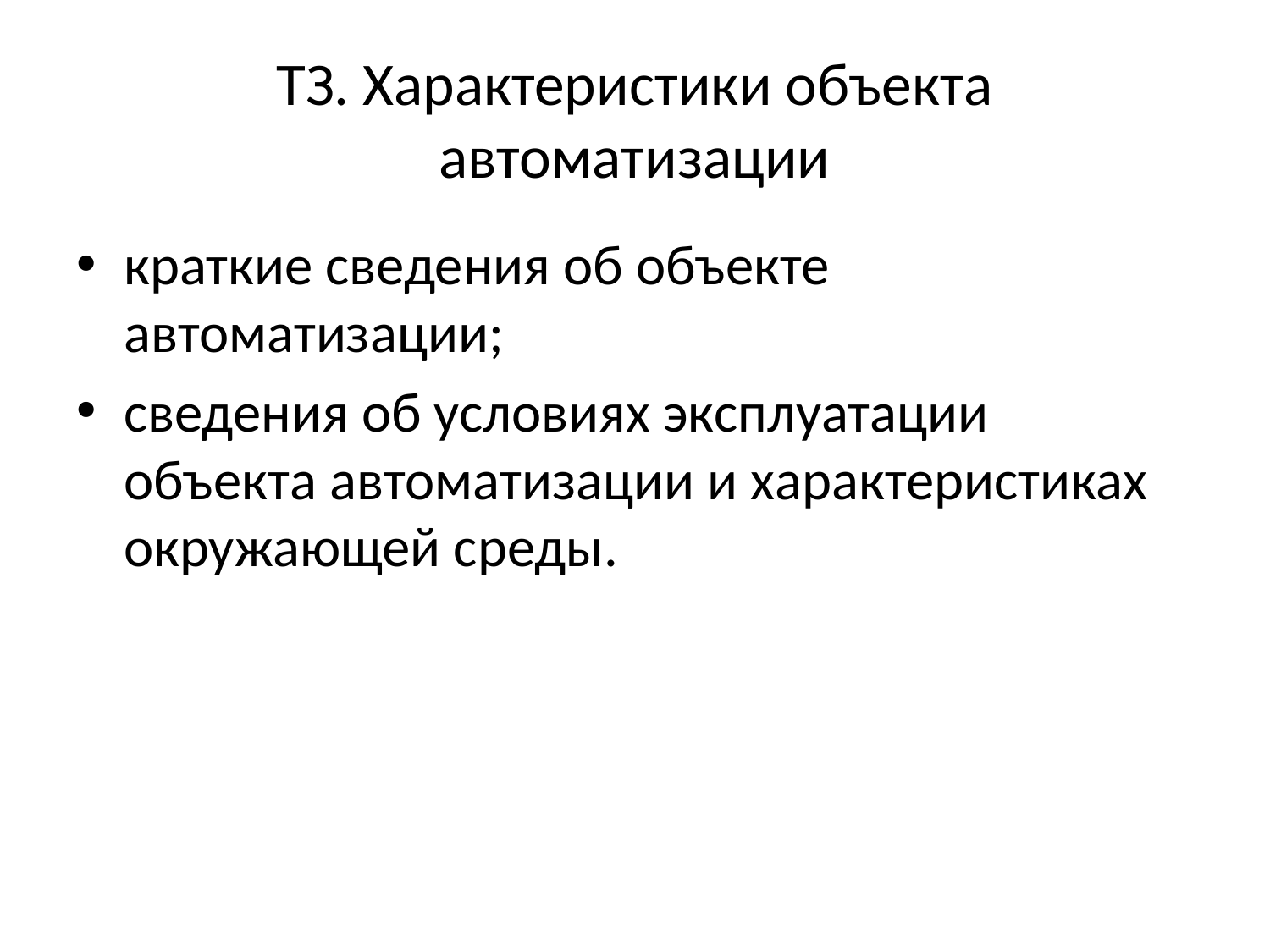

# ТЗ. Характеристики объекта автоматизации
краткие сведения об объекте автоматизации;
сведения об условиях эксплуатации объекта автоматизации и характеристиках окружающей среды.